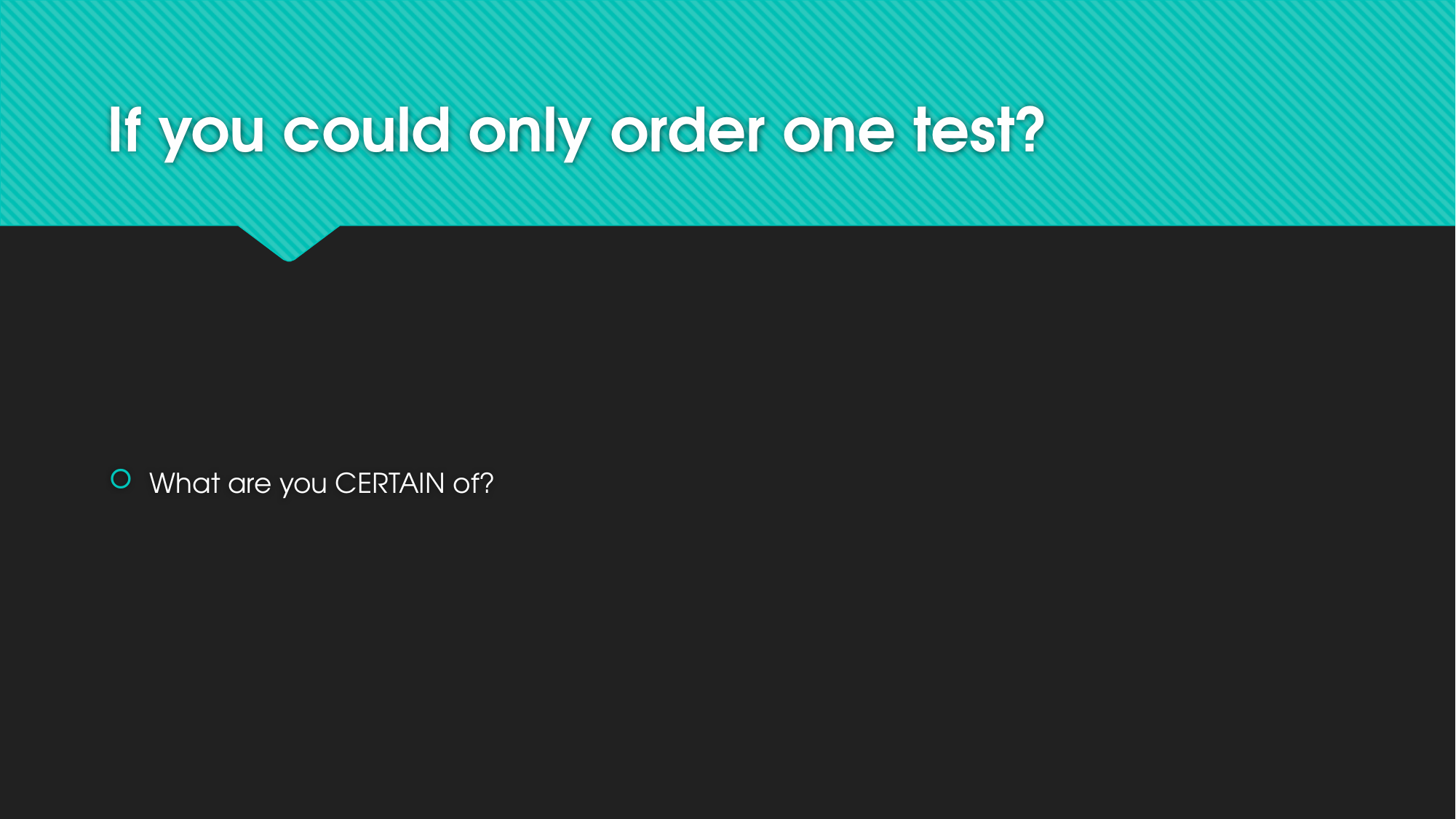

# If you could only order one test?
What are you CERTAIN of?